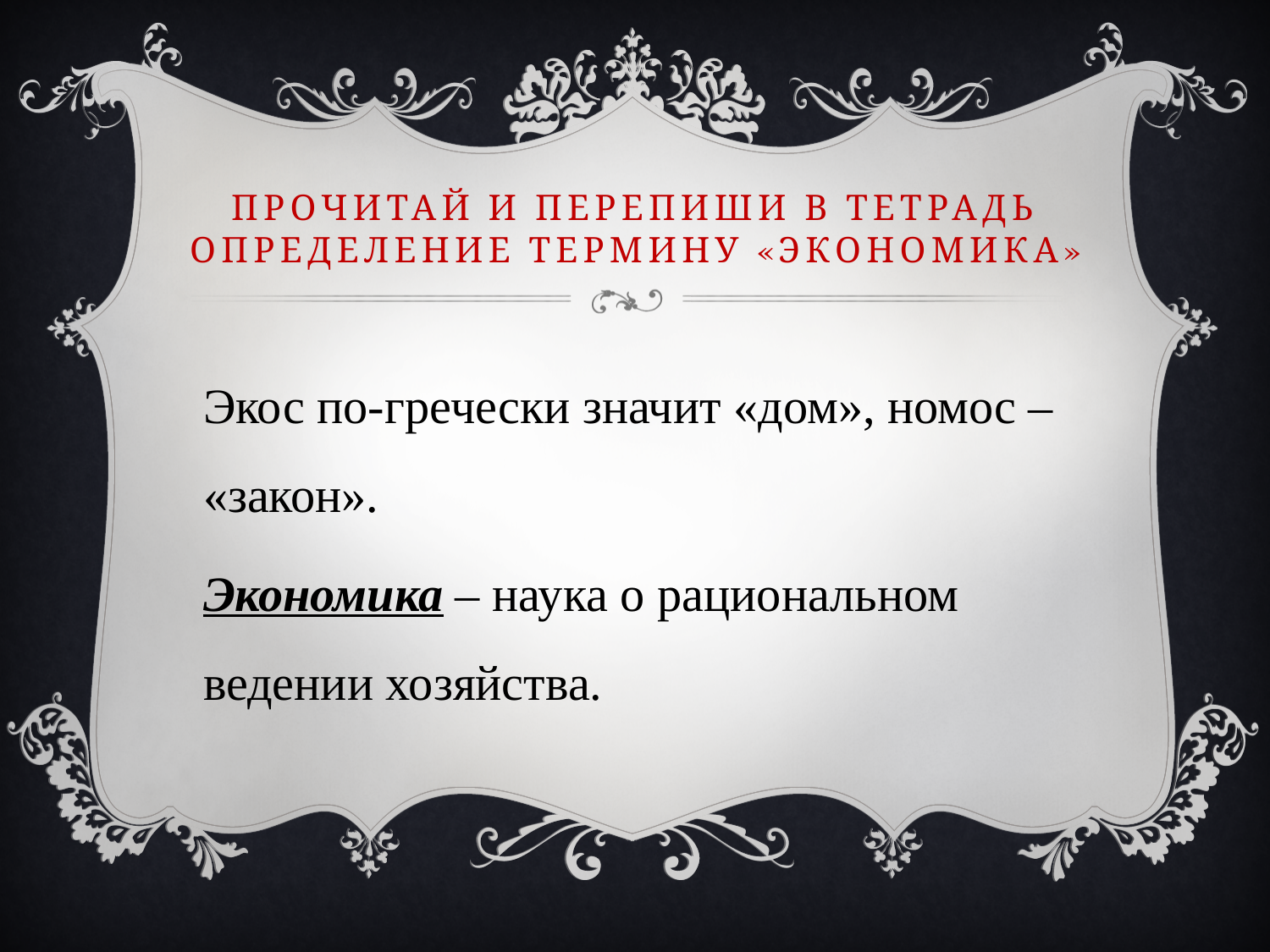

# Прочитай и перепиши в тетрадь определение термину «экономика»
Экос по-гречески значит «дом», номос – «закон».
Экономика – наука о рациональном ведении хозяйства.